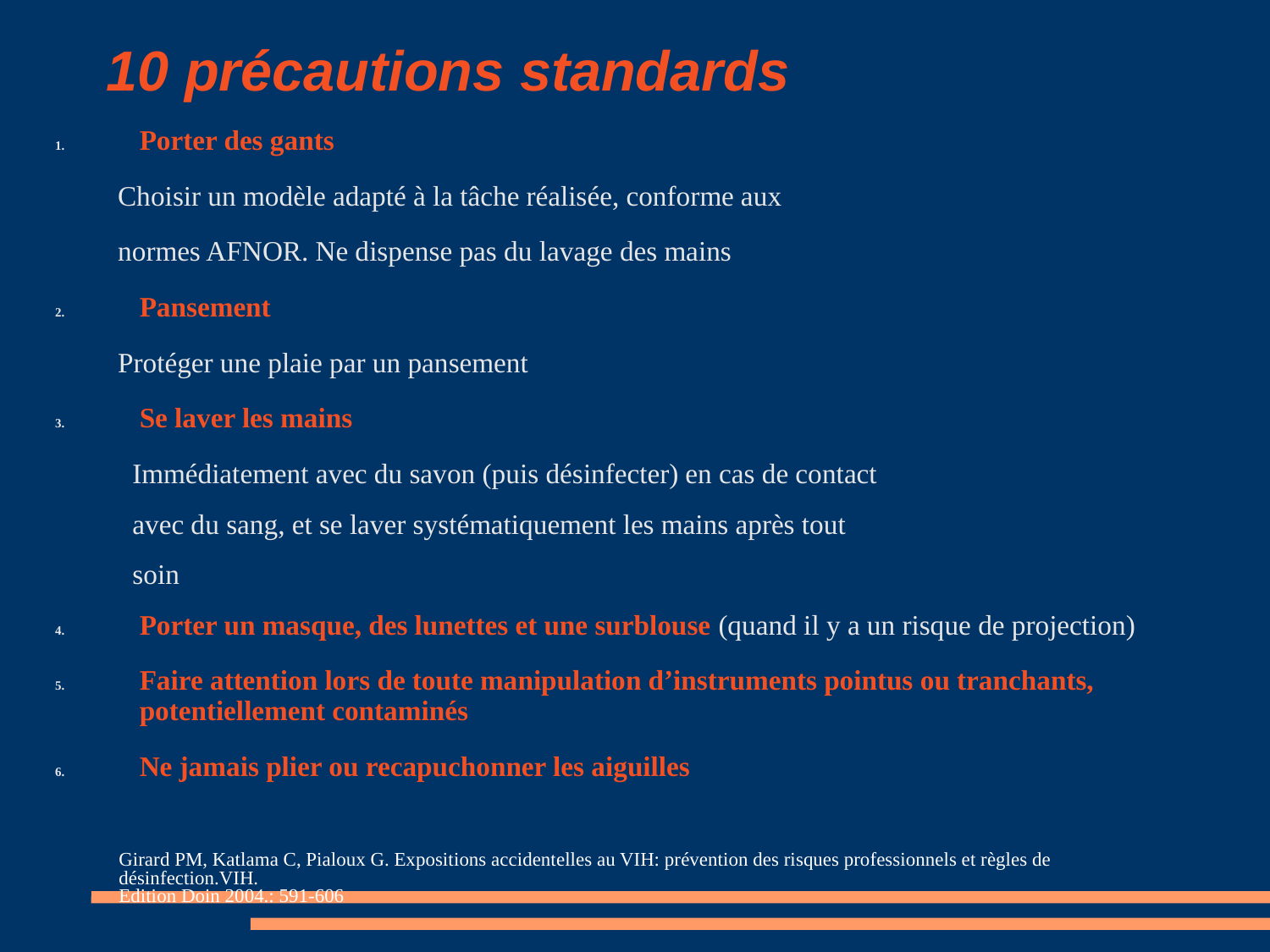

# 10 précautions standards
Porter des gants
         Choisir un modèle adapté à la tâche réalisée, conforme aux
         normes AFNOR. Ne dispense pas du lavage des mains
Pansement
         Protéger une plaie par un pansement
Se laver les mains
  Immédiatement avec du savon (puis désinfecter) en cas de contact
  avec du sang, et se laver systématiquement les mains après tout
  soin
Porter un masque, des lunettes et une surblouse (quand il y a un risque de projection)
Faire attention lors de toute manipulation d’instruments pointus ou tranchants, potentiellement contaminés
Ne jamais plier ou recapuchonner les aiguilles
Girard PM, Katlama C, Pialoux G. Expositions accidentelles au VIH: prévention des risques professionnels et règles de désinfection.VIH.
Edition Doin 2004.: 591-606